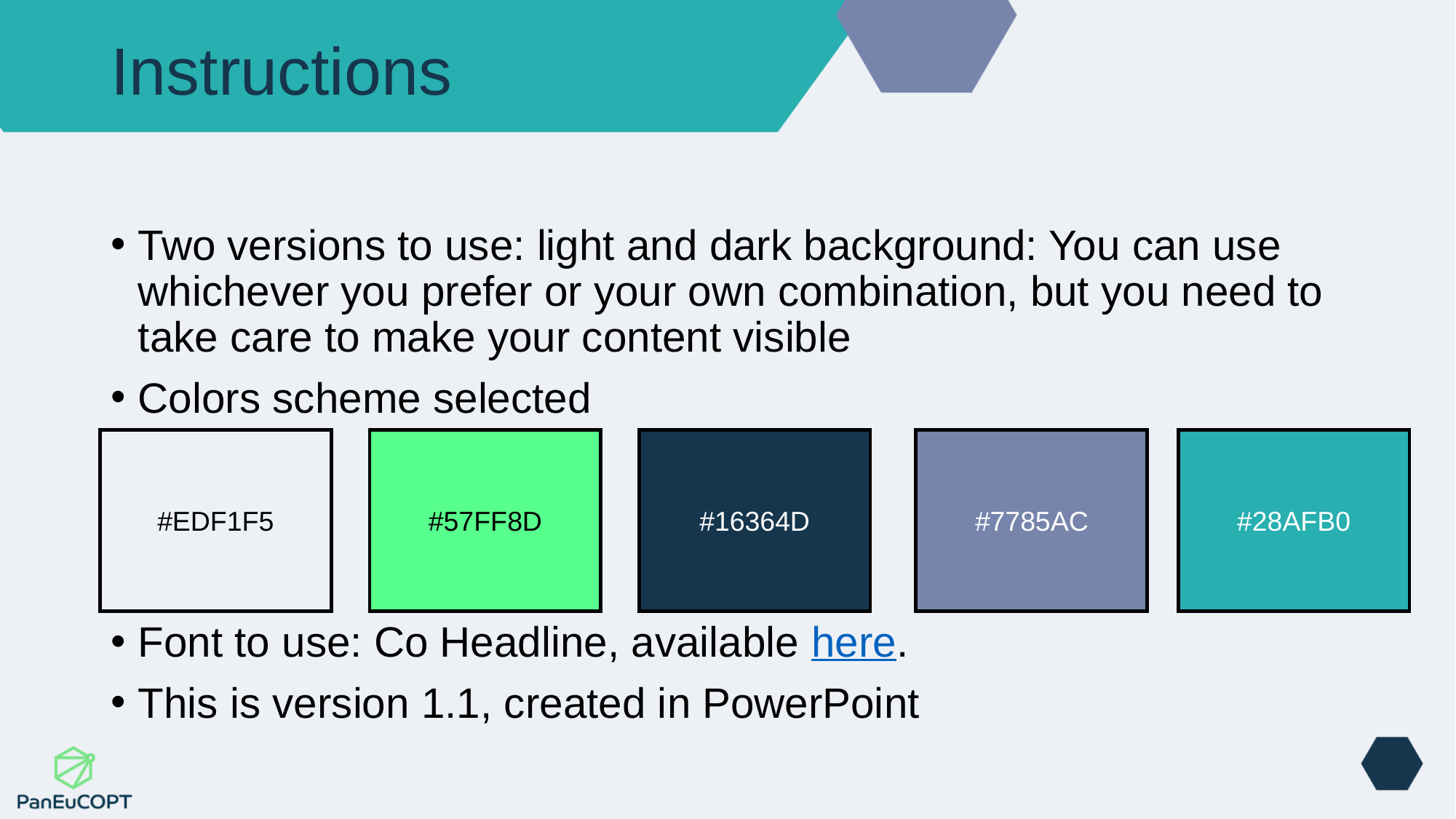

# Instructions
Two versions to use: light and dark background: You can use whichever you prefer or your own combination, but you need to take care to make your content visible
Colors scheme selected

Font to use: Co Headline, available here.
This is version 1.1, created in PowerPoint
#28AFB0
#16364D
#7785AC
#EDF1F5
#57FF8D